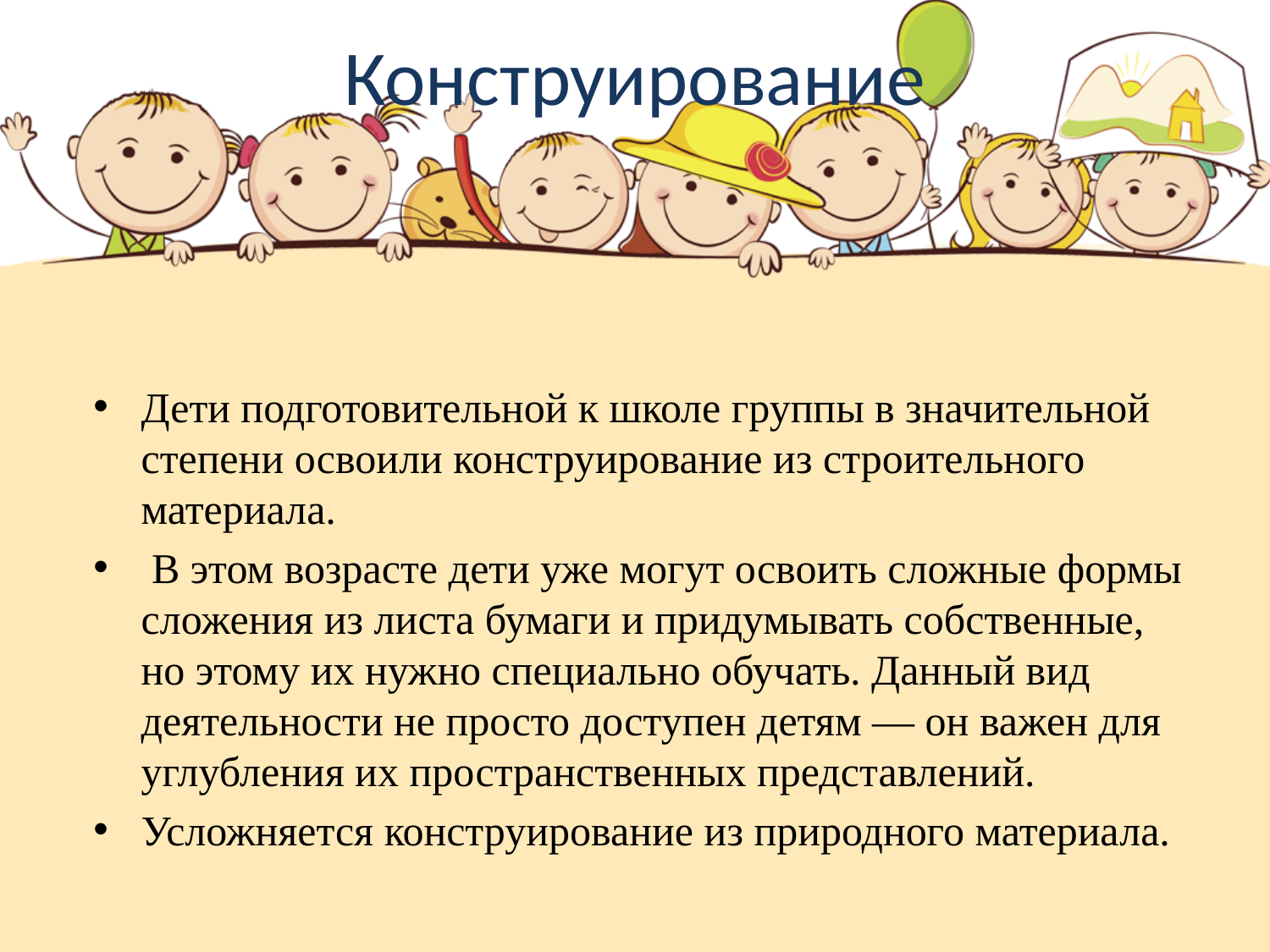

# Конструирование

Дети подготовительной к школе группы в значительной степени освоили конструирование из строительного материала.
 В этом возрасте дети уже могут освоить сложные формы сложения из листа бумаги и придумывать собственные, но этому их нужно специально обучать. Данный вид деятельности не просто доступен детям — он важен для углубления их пространственных представлений.
Усложняется конструирование из природного материала.